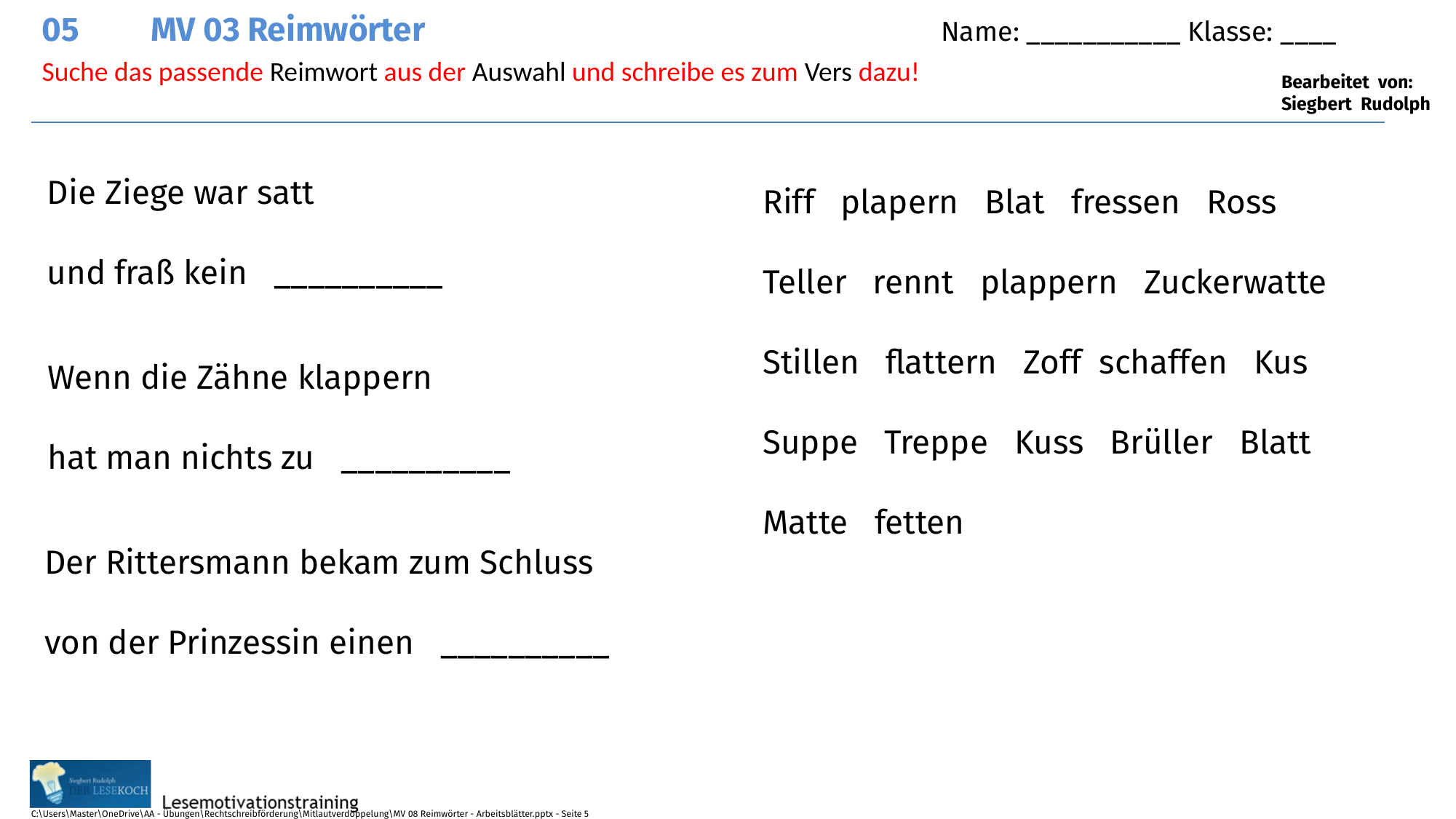

05	MV 03 Reimwörter					   Name: ___________ Klasse: ____
5
Suche das passende Reimwort aus der Auswahl und schreibe es zum Vers dazu!
Die Ziege war satt
und fraß kein   __________
Riff   plapern   Blat   fressen   Ross   Teller   rennt   plappern   Zuckerwatte Stillen   flattern   Zoff  schaffen   Kus   Suppe   Treppe   Kuss   Brüller   Blatt   Matte   fetten

Wenn die Zähne klappern
hat man nichts zu   __________

Der Rittersmann bekam zum Schluss
von der Prinzessin einen   __________

C:\Users\Master\OneDrive\AA - Übungen\Rechtschreibförderung\Mitlautverdoppelung\MV 08 Reimwörter - Arbeitsblätter.pptx - Seite 5